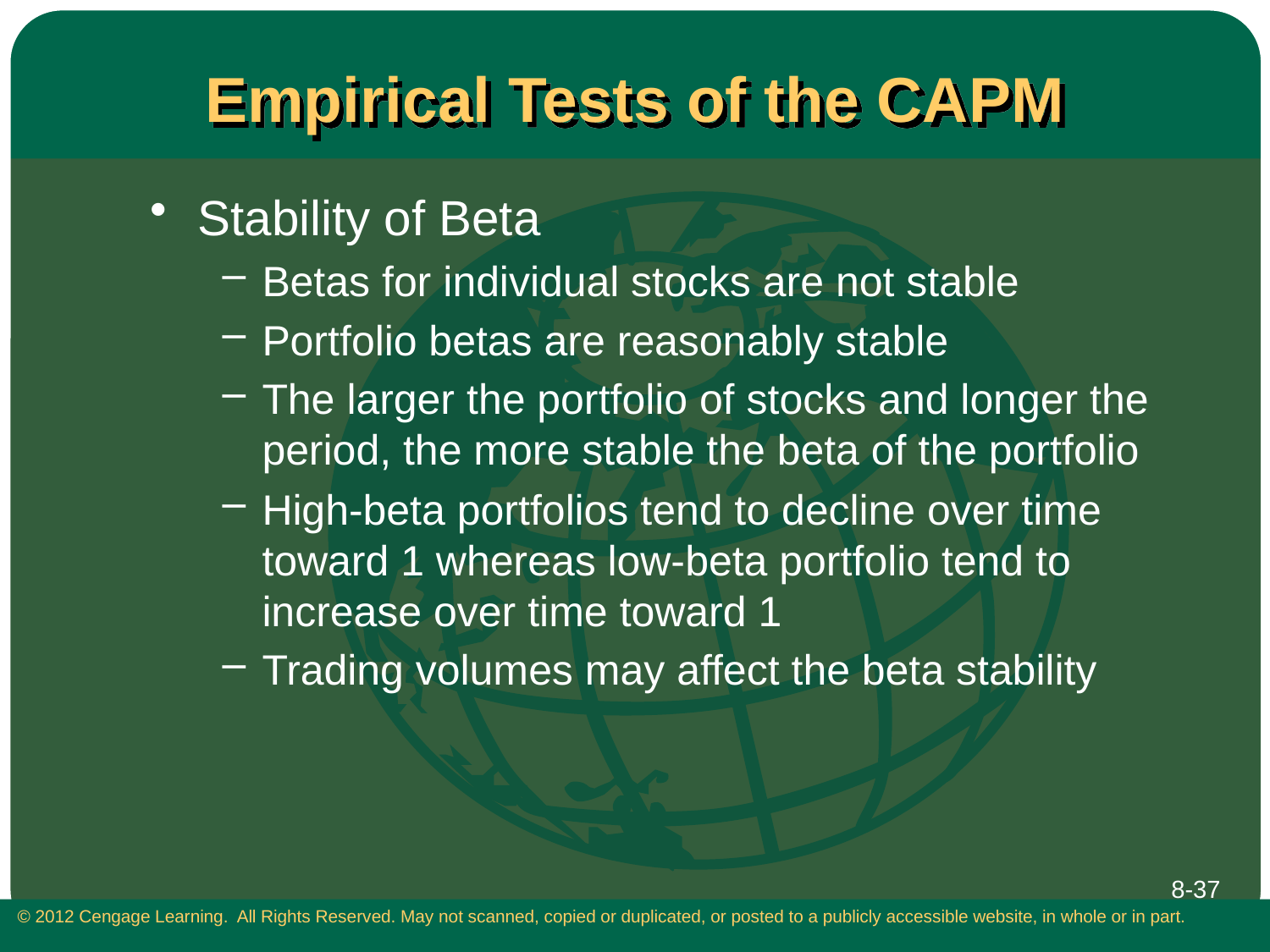

# Empirical Tests of the CAPM
Stability of Beta
Betas for individual stocks are not stable
Portfolio betas are reasonably stable
The larger the portfolio of stocks and longer the period, the more stable the beta of the portfolio
High-beta portfolios tend to decline over time toward 1 whereas low-beta portfolio tend to increase over time toward 1
Trading volumes may affect the beta stability
8-37
 © 2012 Cengage Learning.  All Rights Reserved. May not scanned, copied or duplicated, or posted to a publicly accessible website, in whole or in part.